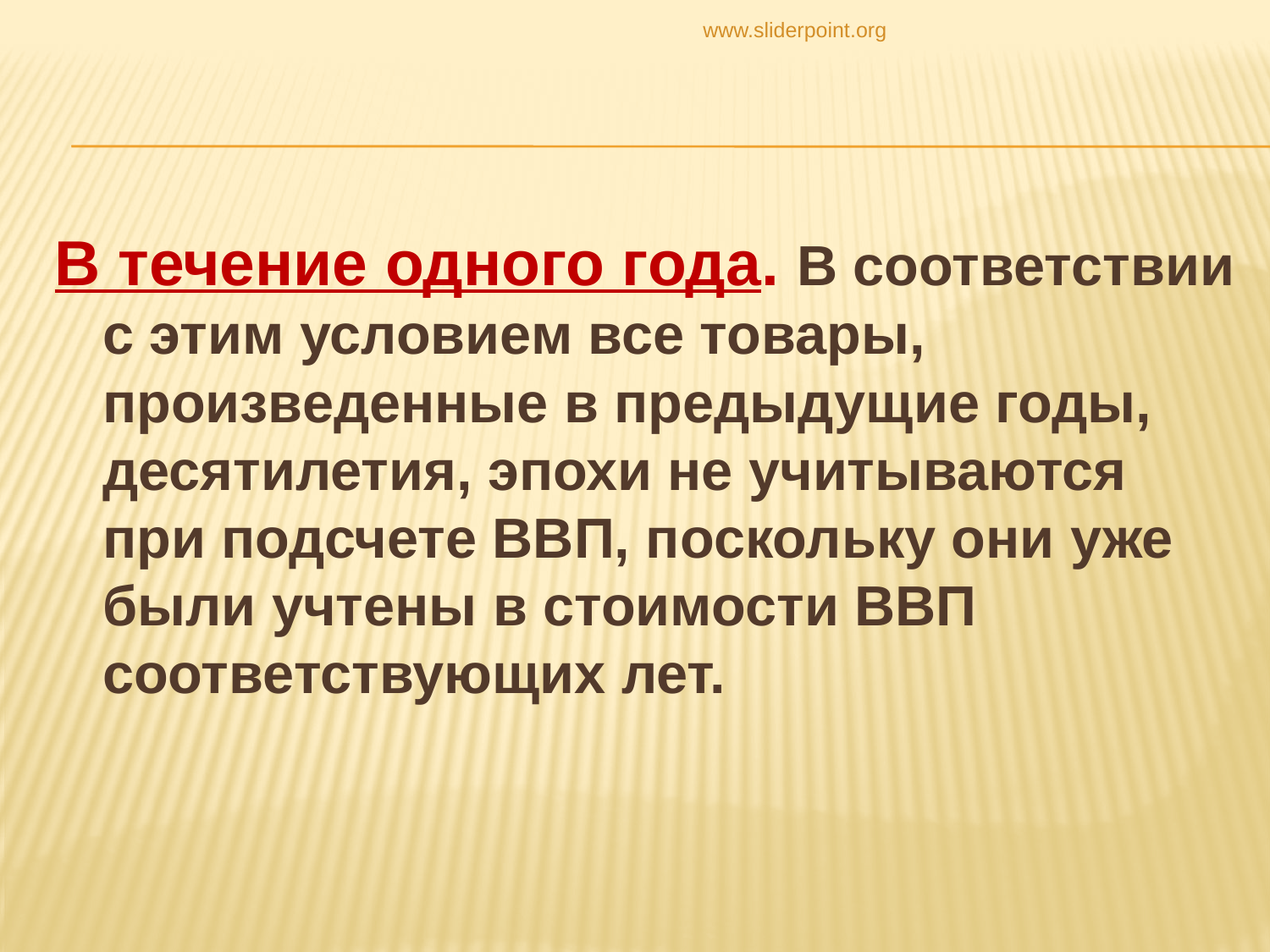

www.sliderpoint.org
В течение одного года. В соответствии с этим условием все товары, произведенные в предыдущие годы, десятилетия, эпохи не учитываются при подсчете ВВП, поскольку они уже были учтены в стоимости ВВП соответствующих лет.